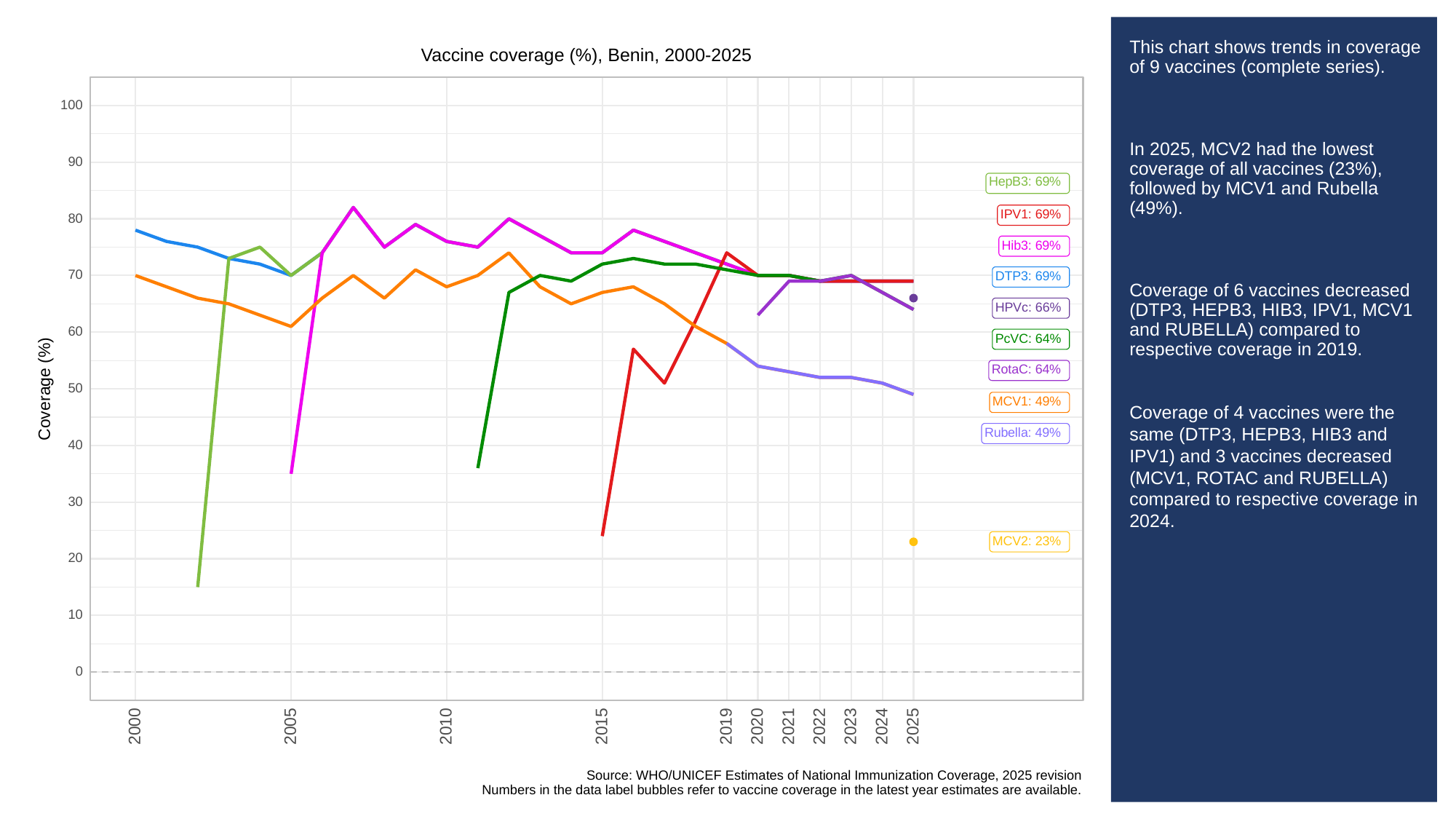

# This chart shows trends in coverage of 9 vaccines (complete series).

In 2025, MCV2 had the lowest coverage of all vaccines (23%), followed by MCV1 and Rubella (49%).

Coverage of 6 vaccines decreased (DTP3, HEPB3, HIB3, IPV1, MCV1 and RUBELLA) compared to respective coverage in 2019.

Coverage of 4 vaccines were the same (DTP3, HEPB3, HIB3 and IPV1) and 3 vaccines decreased (MCV1, ROTAC and RUBELLA) compared to respective coverage in 2024.

Vaccine coverage (%), Benin, 2000-2025

100

90

HepB3: 69%

IPV1: 69%
80

Hib3: 69%

70
DTP3: 69%

HPVc: 66%

60

PcVC: 64%

RotaC: 64%
Coverage (%)
50

MCV1: 49%

Rubella: 49%
40

30

MCV2: 23%

20

10

0

2023
2000
2005
2010
2015
2019
2020
2021
2022
2024
2025
Source: WHO/UNICEF Estimates of National Immunization Coverage, 2025 revision
Numbers in the data label bubbles refer to vaccine coverage in the latest year estimates are available.